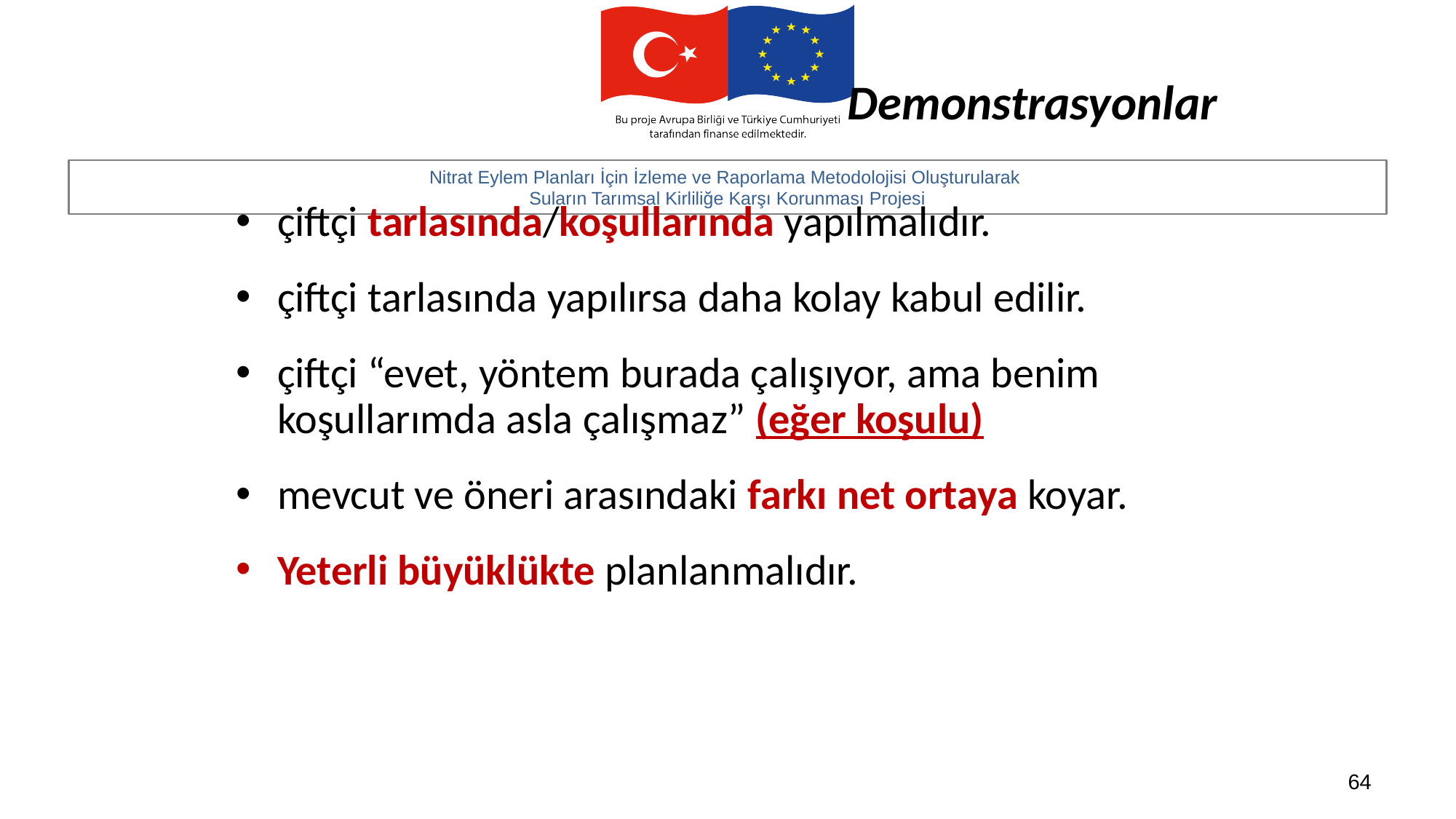

# Demonstrasyonlar
çiftçi tarlasında/koşullarında yapılmalıdır.
çiftçi tarlasında yapılırsa daha kolay kabul edilir.
çiftçi “evet, yöntem burada çalışıyor, ama benim koşullarımda asla çalışmaz” (eğer koşulu)
mevcut ve öneri arasındaki farkı net ortaya koyar.
Yeterli büyüklükte planlanmalıdır.
64